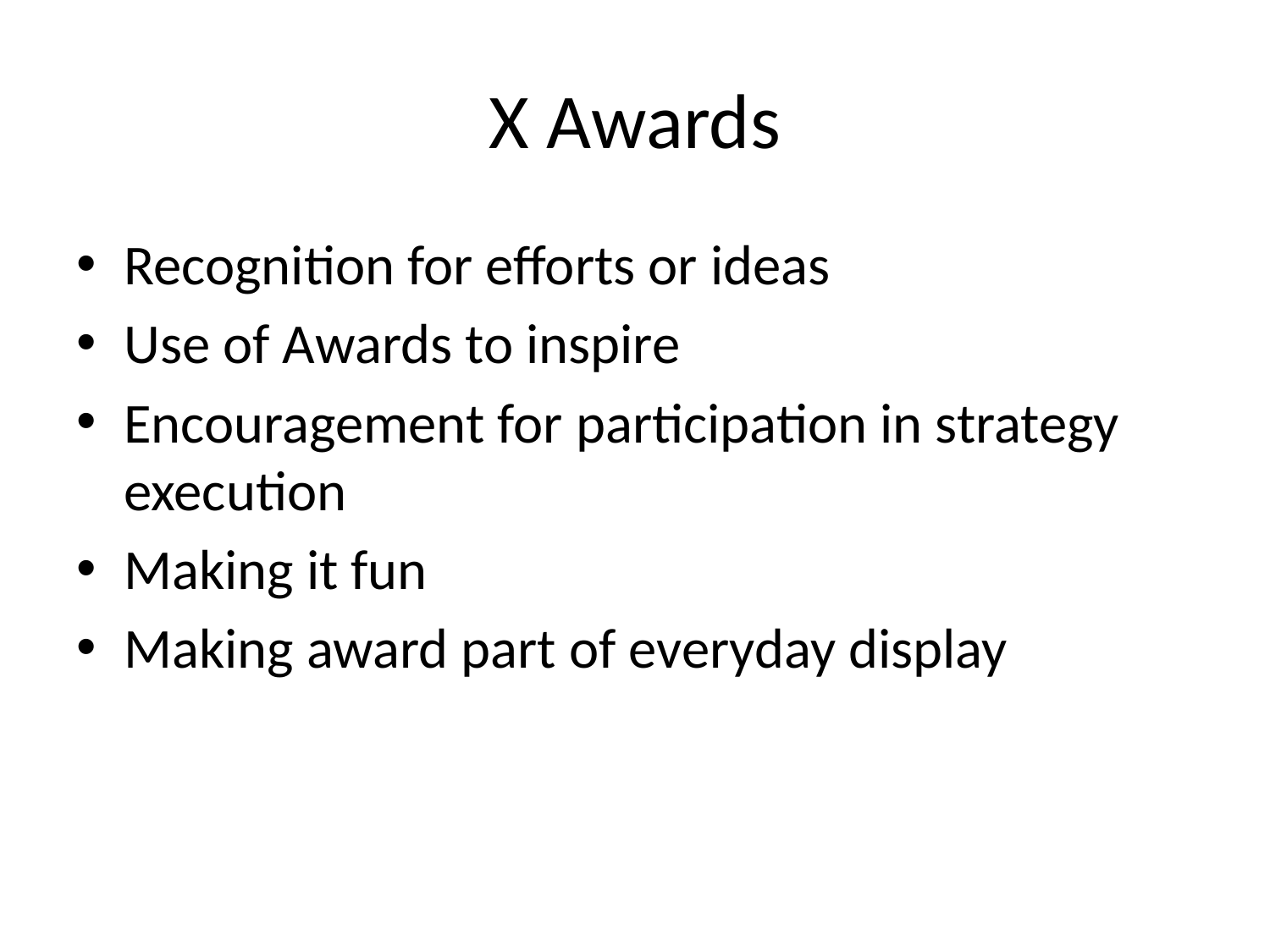

# X Awards
Recognition for efforts or ideas
Use of Awards to inspire
Encouragement for participation in strategy execution
Making it fun
Making award part of everyday display